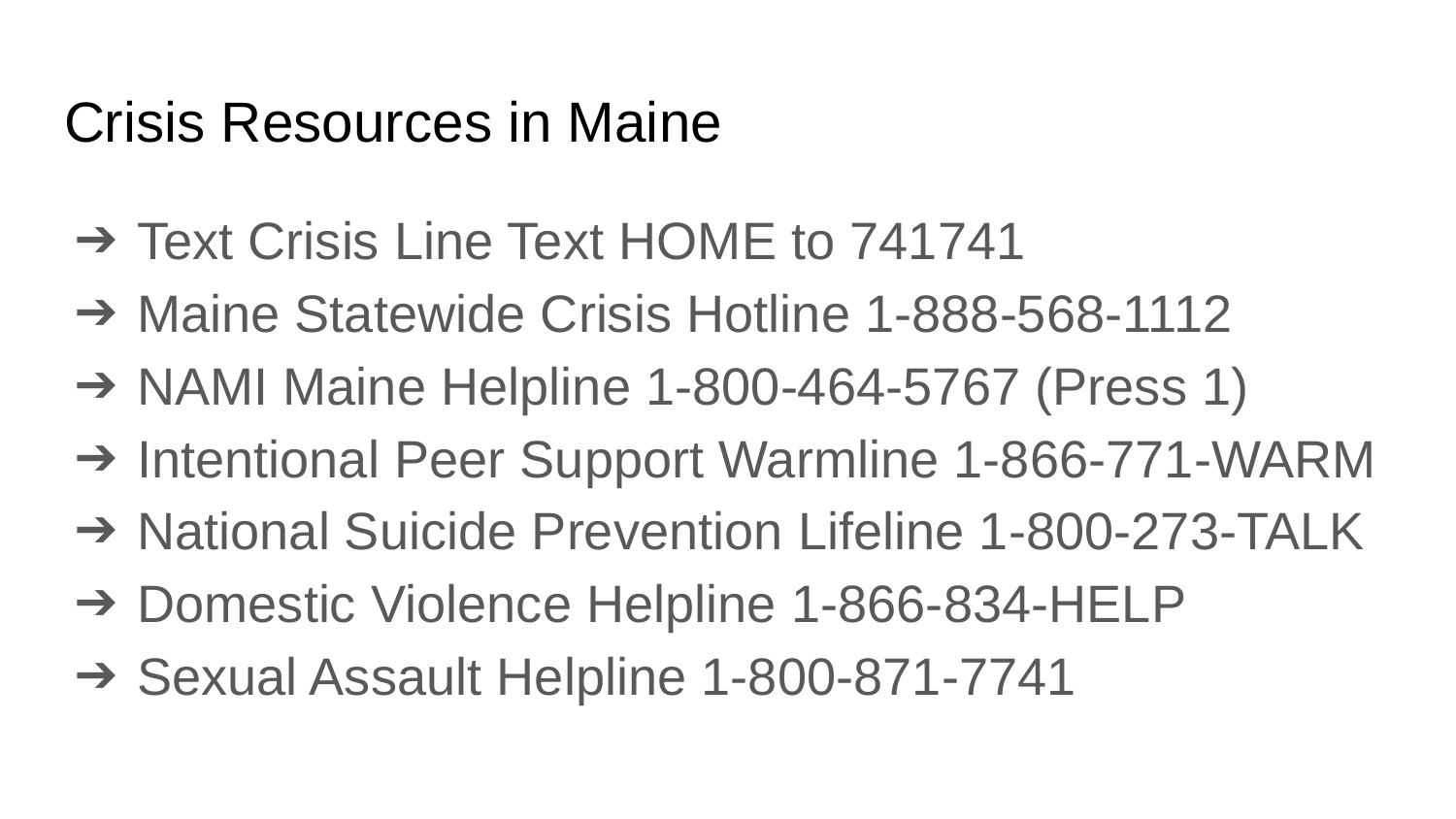

# Crisis Resources in Maine
Text Crisis Line Text HOME to 741741
Maine Statewide Crisis Hotline 1-888-568-1112
NAMI Maine Helpline 1-800-464-5767 (Press 1)
Intentional Peer Support Warmline 1-866-771-WARM
National Suicide Prevention Lifeline 1-800-273-TALK
Domestic Violence Helpline 1-866-834-HELP
Sexual Assault Helpline 1-800-871-7741